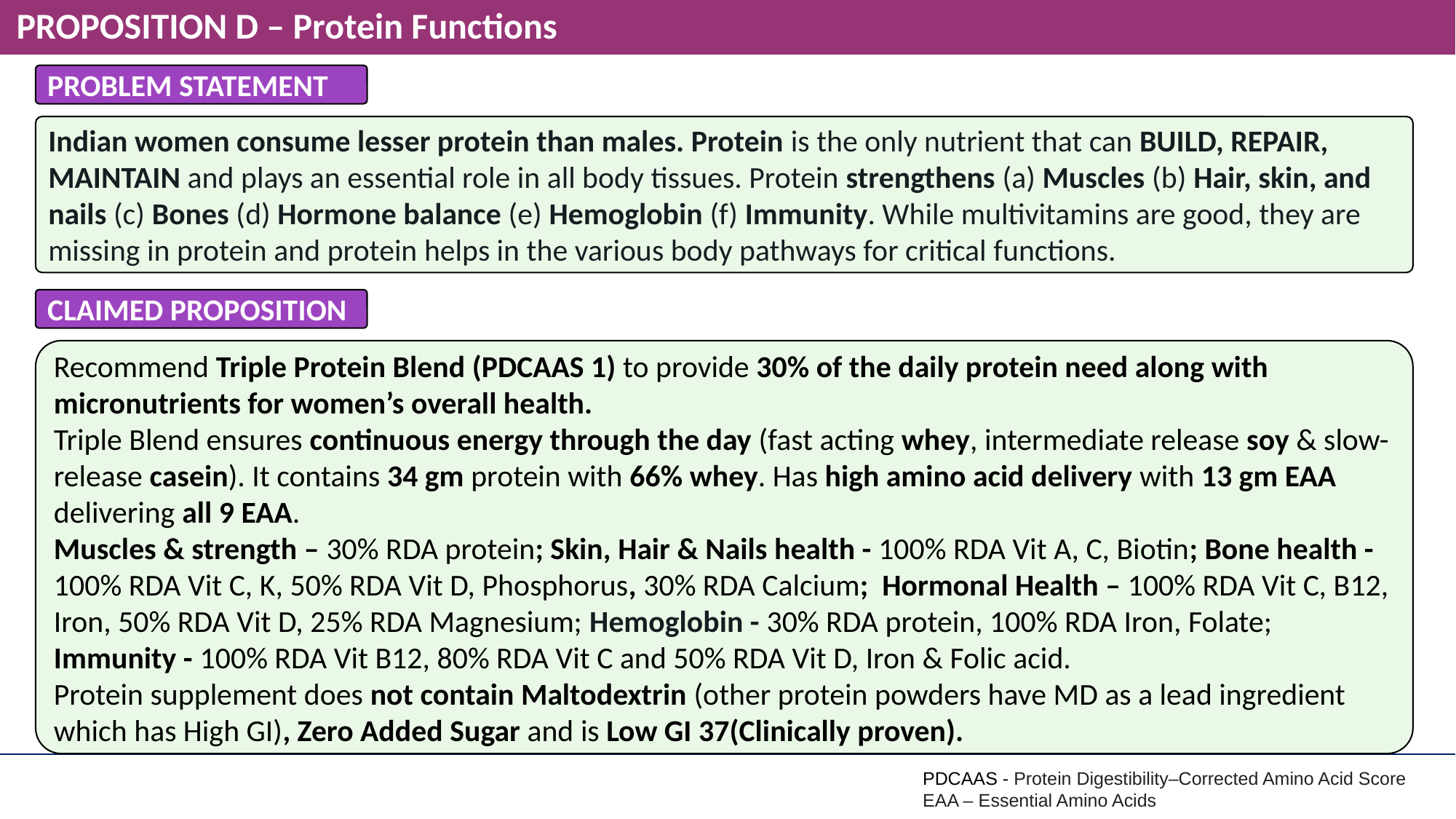

# PROPOSITION D – Protein Functions
PROBLEM STATEMENT
Indian women consume lesser protein than males. Protein is the only nutrient that can BUILD, REPAIR, MAINTAIN and plays an essential role in all body tissues. Protein strengthens (a) Muscles (b) Hair, skin, and nails (c) Bones (d) Hormone balance (e) Hemoglobin (f) Immunity. While multivitamins are good, they are missing in protein and protein helps in the various body pathways for critical functions.
CLAIMED PROPOSITION
Recommend Triple Protein Blend (PDCAAS 1) to provide 30% of the daily protein need along with micronutrients for women’s overall health.
Triple Blend ensures continuous energy through the day (fast acting whey, intermediate release soy & slow-release casein). It contains 34 gm protein with 66% whey. Has high amino acid delivery with 13 gm EAA delivering all 9 EAA.
Muscles & strength – 30% RDA protein; Skin, Hair & Nails health - 100% RDA Vit A, C, Biotin; Bone health - 100% RDA Vit C, K, 50% RDA Vit D, Phosphorus, 30% RDA Calcium;  Hormonal Health – 100% RDA Vit C, B12, Iron, 50% RDA Vit D, 25% RDA Magnesium; Hemoglobin - 30% RDA protein, 100% RDA Iron, Folate; Immunity - 100% RDA Vit B12, 80% RDA Vit C and 50% RDA Vit D, Iron & Folic acid.
Protein supplement does not contain Maltodextrin (other protein powders have MD as a lead ingredient which has High GI), Zero Added Sugar and is Low GI 37(Clinically proven).

PDCAAS - Protein Digestibility–Corrected Amino Acid Score
EAA – Essential Amino Acids